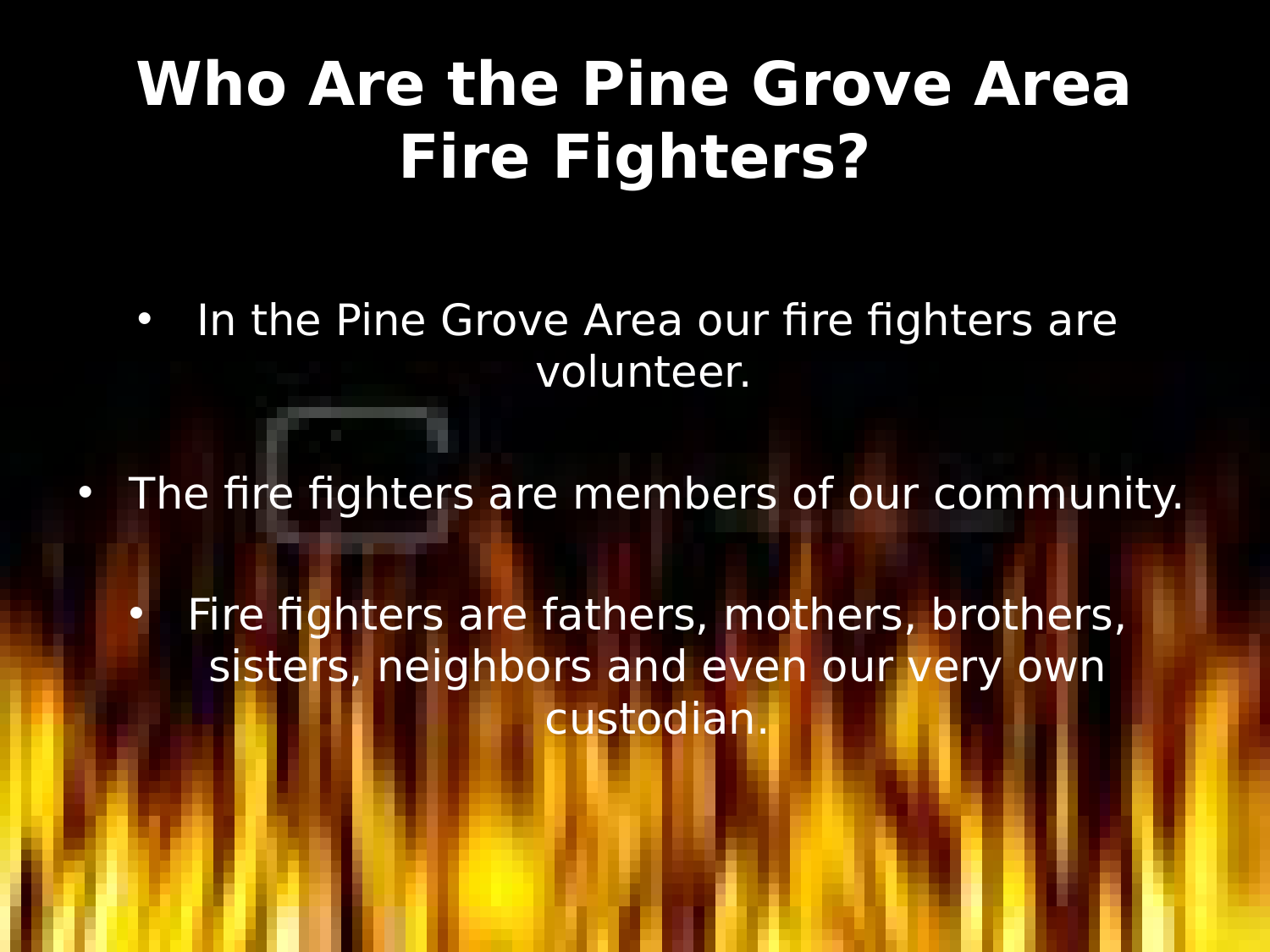

# Who Are the Pine Grove Area Fire Fighters?
In the Pine Grove Area our fire fighters are volunteer.

The fire fighters are members of our community.

Fire fighters are fathers, mothers, brothers, sisters, neighbors and even our very own custodian.